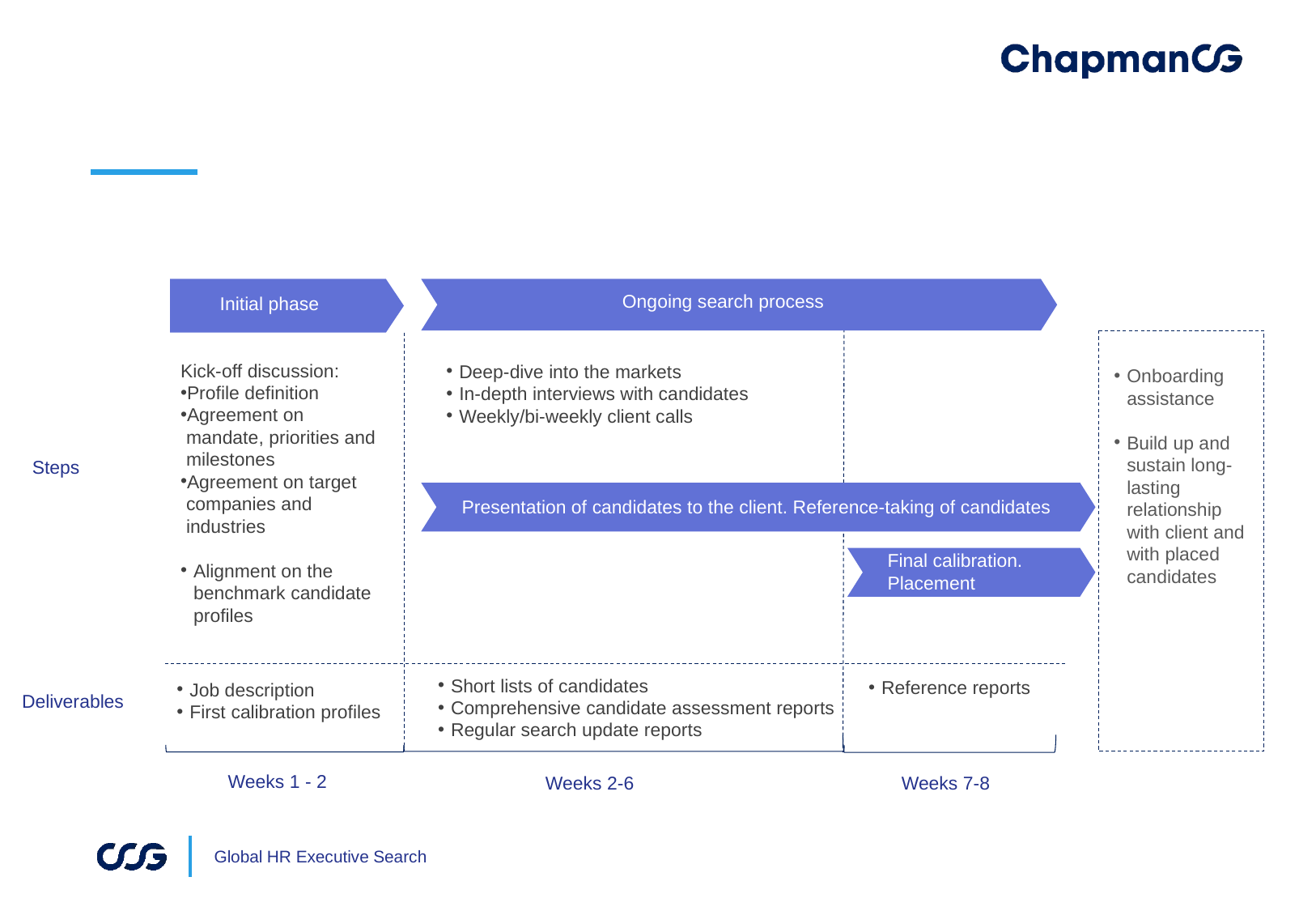

#

Ongoing search process
Initial phase

Kick-off discussion:
Profile definition
Agreement on mandate, priorities and milestones
Agreement on target companies and industries

Alignment on the benchmark candidate profiles
Deep-dive into the markets
In-depth interviews with candidates
Weekly/bi-weekly client calls
Onboarding assistance

Build up and sustain long-lasting relationship with client and with placed candidates
Steps

Presentation of candidates to the client. Reference-taking of candidates

Final calibration. Placement

Short lists of candidates
Comprehensive candidate assessment reports
Regular search update reports
Reference reports
Job description
First calibration profiles
Deliverables
Weeks 1 - 2
Weeks 2-6
Weeks 7-8